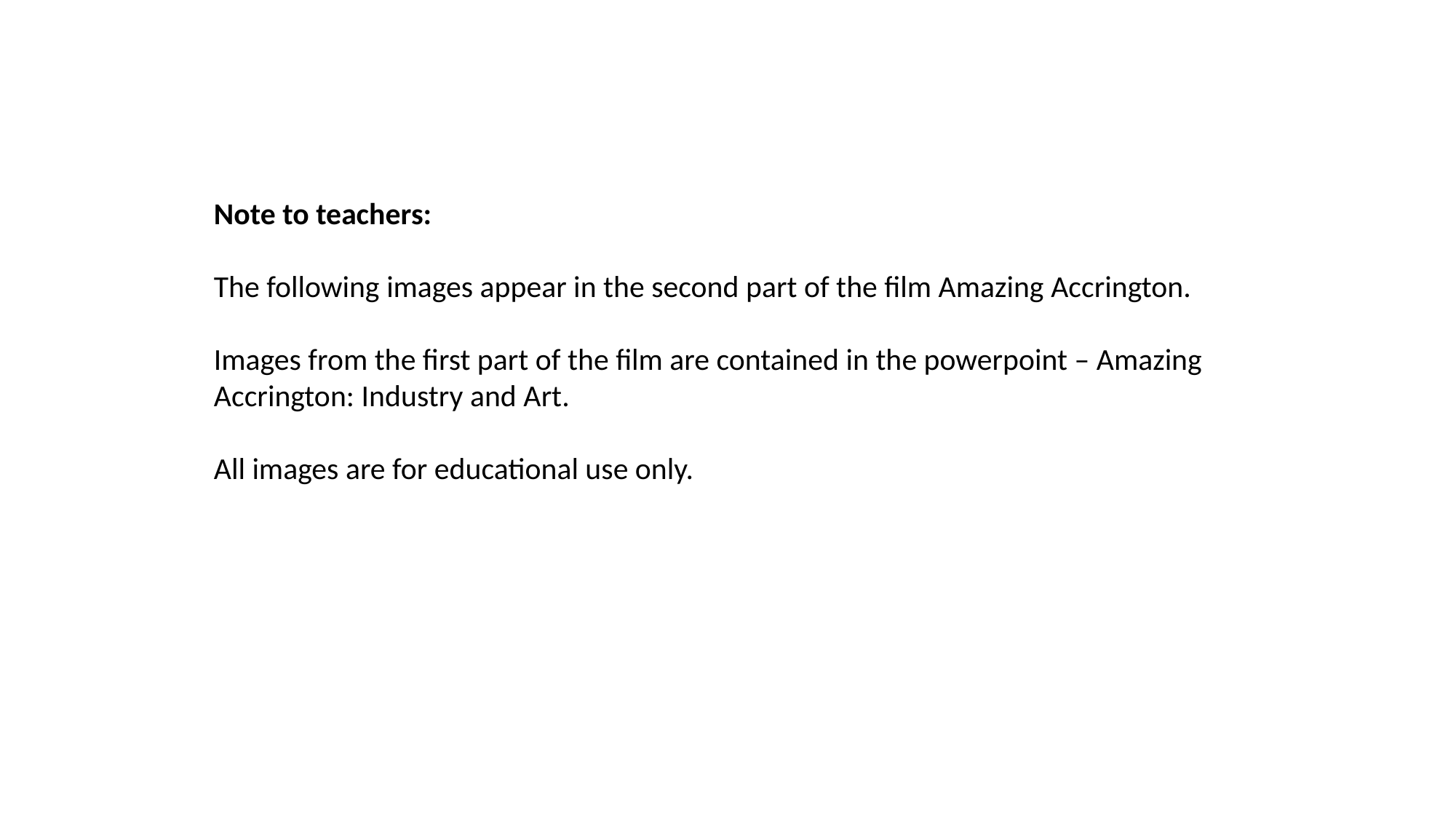

Note to teachers:

The following images appear in the second part of the film Amazing Accrington.

Images from the first part of the film are contained in the powerpoint – Amazing Accrington: Industry and Art.

All images are for educational use only.